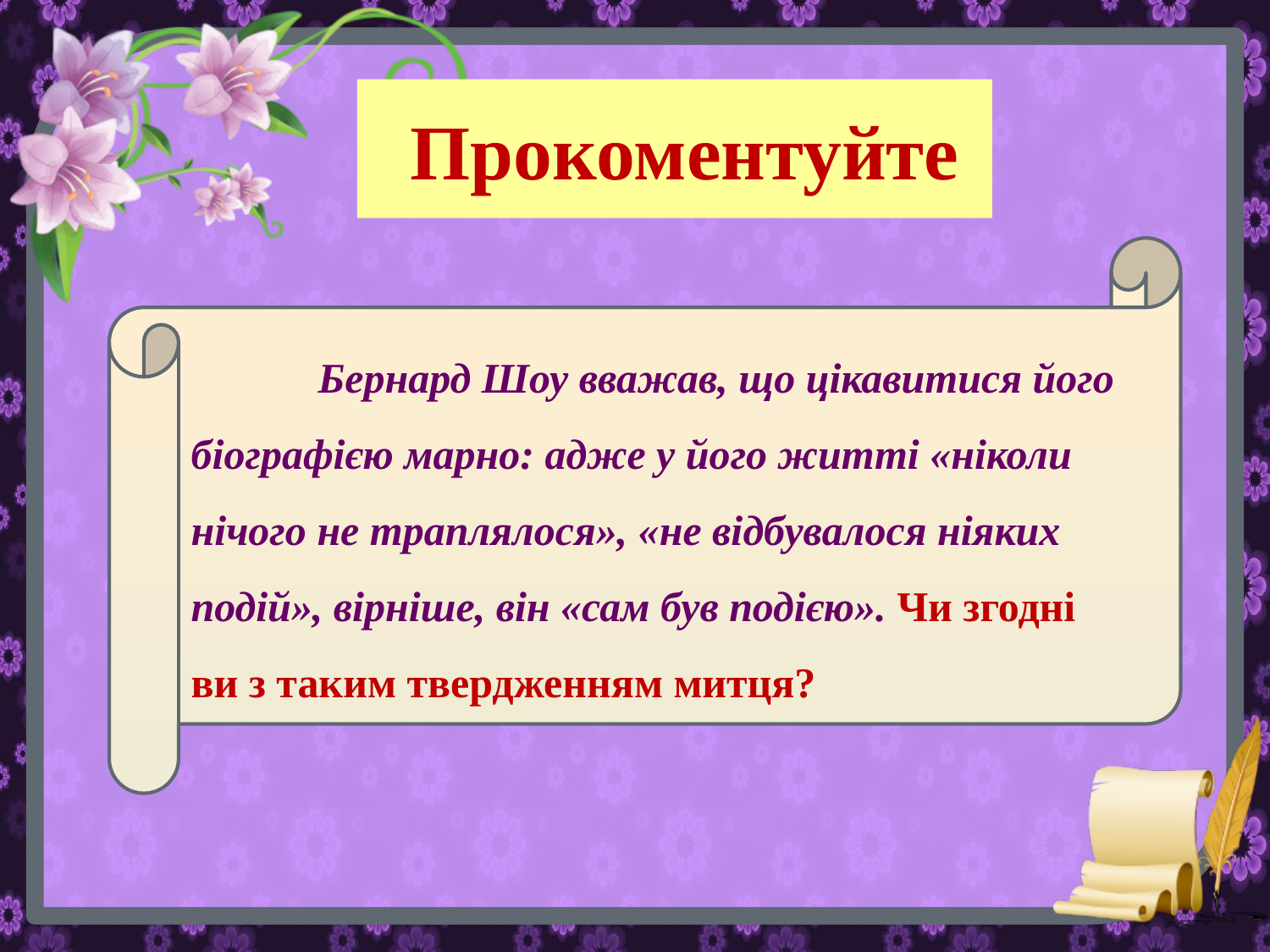

# Прокоментуйте
	Бернард Шоу вважав, що цікавитися його біографією марно: адже у його житті «ніколи нічого не траплялося», «не відбувалося ніяких подій», вірніше, він «сам був подією». Чи згодні ви з таким твердженням митця?